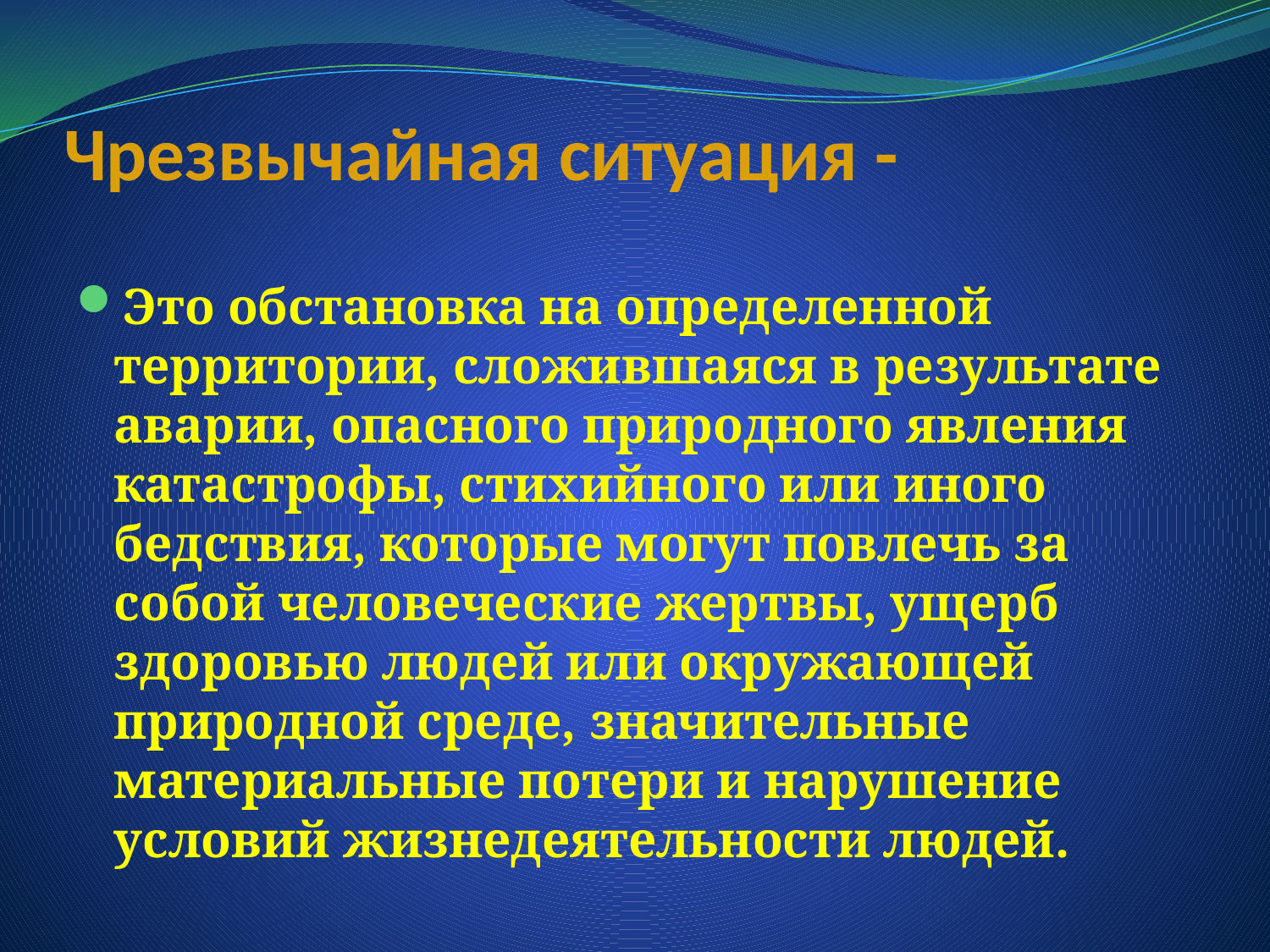

# Чрезвычайная ситуация -
Это обстановка на определенной территории, сложившаяся в результате аварии, опасного природного явления катастрофы, стихийного или иного бедствия, которые могут повлечь за собой человеческие жертвы, ущерб здоровью людей или окружающей природной среде, значительные материальные потери и нарушение условий жизнедеятельности людей.